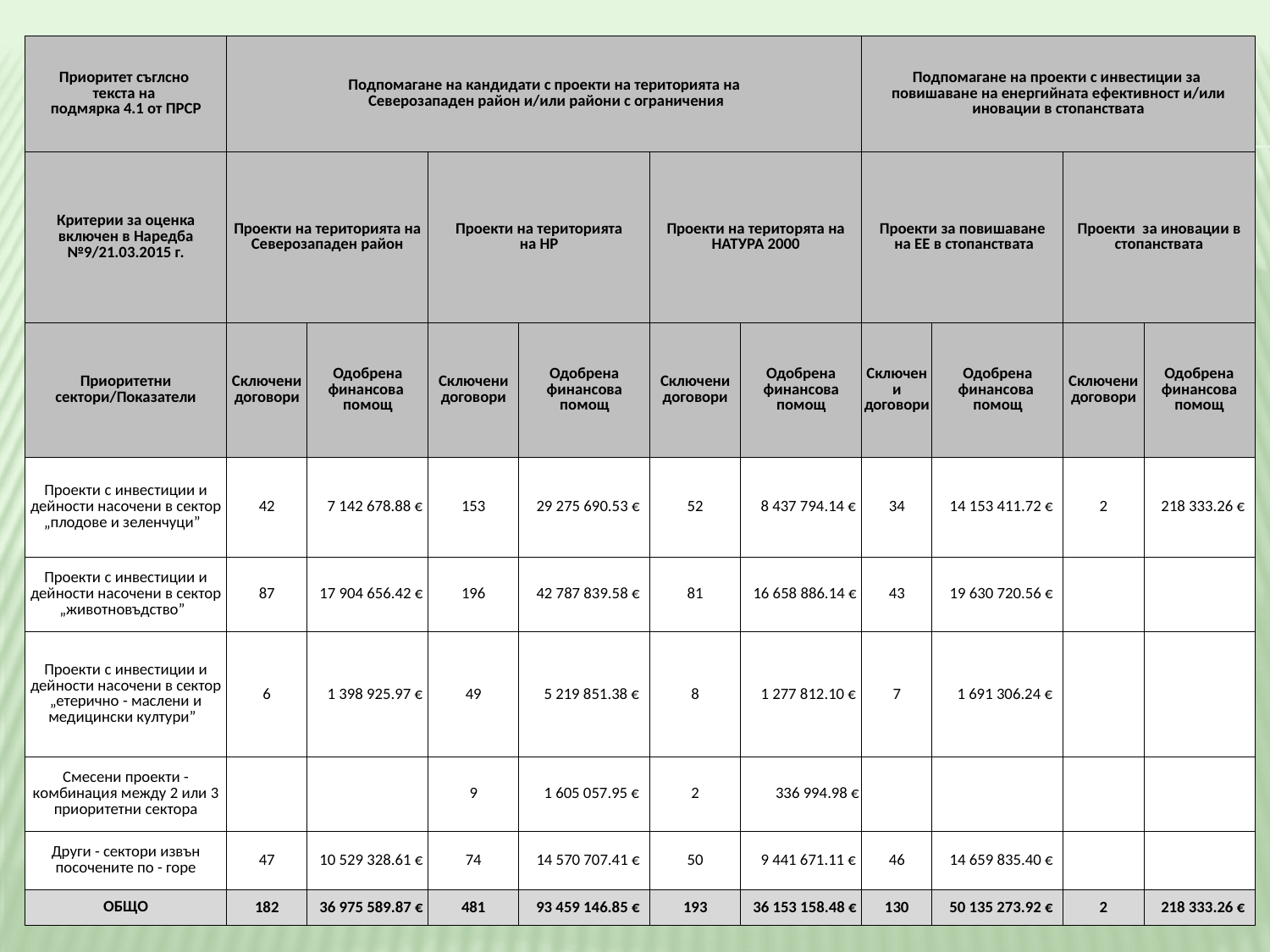

| Приоритет съглсно текста на подмярка 4.1 от ПРСР | Подпомагане на кандидати с проекти на територията на Северозападен район и/или райони с ограничения |  |  |  |  |  | Подпомагане на проекти с инвестиции за повишаване на енергийната ефективност и/или иновации в стопанствата |  |  |  |
| --- | --- | --- | --- | --- | --- | --- | --- | --- | --- | --- |
| Критерии за оценка включен в Наредба №9/21.03.2015 г. | Проекти на територията на Северозападен район |  | Проекти на територията на НР |  | Проекти на територята на НАТУРА 2000 |  | Проекти за повишаване на ЕЕ в стопанствата |  | Проекти за иновации в стопанствата |  |
| Приоритетни сектори/Показатели | Сключени договори | Одобрена финансова помощ | Сключени договори | Одобрена финансова помощ | Сключени договори | Одобрена финансова помощ | Сключени договори | Одобрена финансова помощ | Сключени договори | Одобрена финансова помощ |
| Проекти с инвестиции и дейности насочени в сектор „плодове и зеленчуци” | 42 | 7 142 678.88 € | 153 | 29 275 690.53 € | 52 | 8 437 794.14 € | 34 | 14 153 411.72 € | 2 | 218 333.26 € |
| Проекти с инвестиции и дейности насочени в сектор „животновъдство” | 87 | 17 904 656.42 € | 196 | 42 787 839.58 € | 81 | 16 658 886.14 € | 43 | 19 630 720.56 € |  |  |
| Проекти с инвестиции и дейности насочени в сектор „етерично - маслени и медицински култури” | 6 | 1 398 925.97 € | 49 | 5 219 851.38 € | 8 | 1 277 812.10 € | 7 | 1 691 306.24 € |  |  |
| Смесени проекти - комбинация между 2 или 3 приоритетни сектора |  |  | 9 | 1 605 057.95 € | 2 | 336 994.98 € |  |  |  |  |
| Други - сектори извън посочените по - горе | 47 | 10 529 328.61 € | 74 | 14 570 707.41 € | 50 | 9 441 671.11 € | 46 | 14 659 835.40 € |  |  |
| ОБЩО | 182 | 36 975 589.87 € | 481 | 93 459 146.85 € | 193 | 36 153 158.48 € | 130 | 50 135 273.92 € | 2 | 218 333.26 € |
#